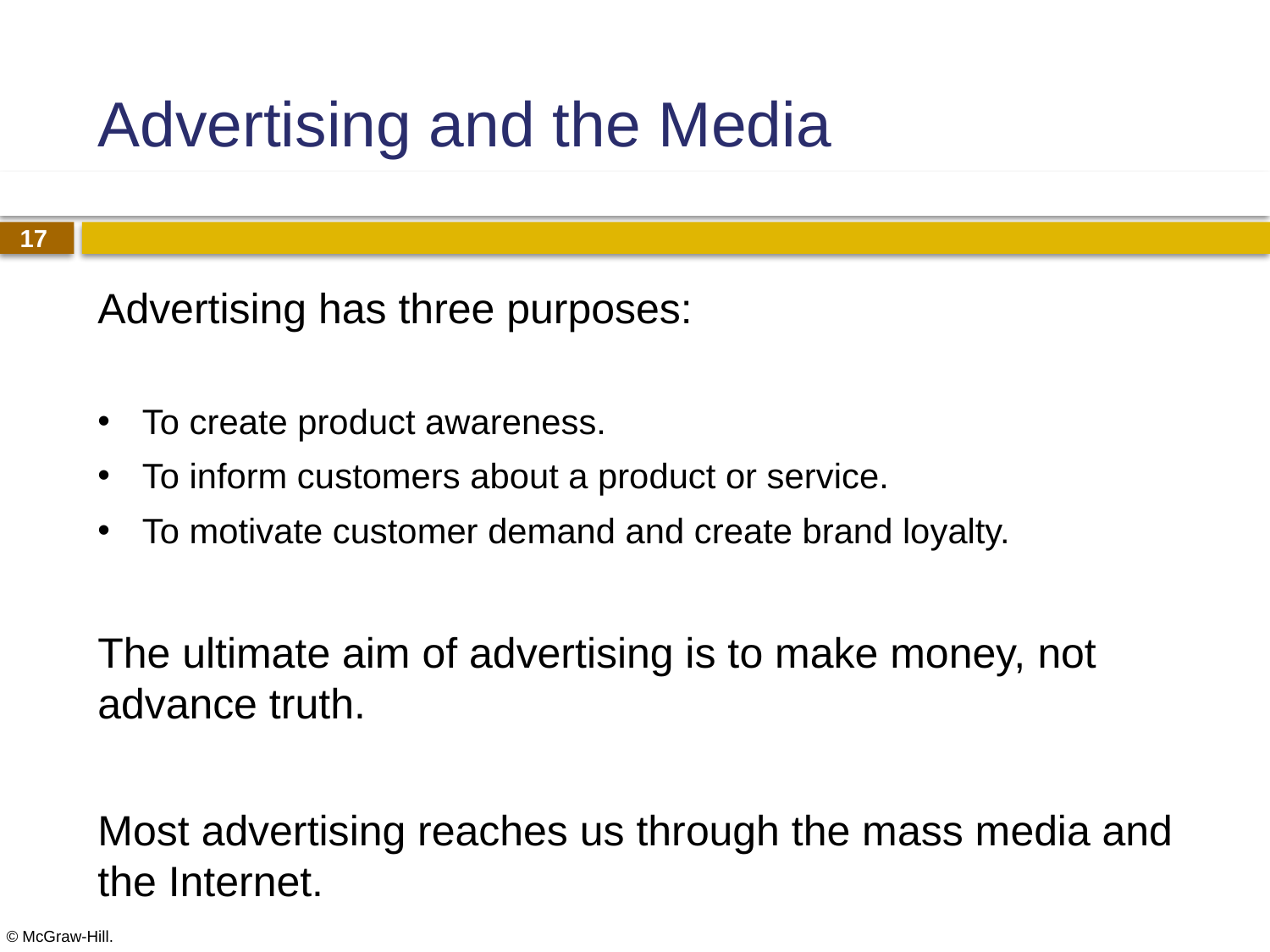

# Advertising and the Media
Advertising has three purposes:

To create product awareness.
To inform customers about a product or service.
To motivate customer demand and create brand loyalty.

The ultimate aim of advertising is to make money, not advance truth.

Most advertising reaches us through the mass media and the Internet.